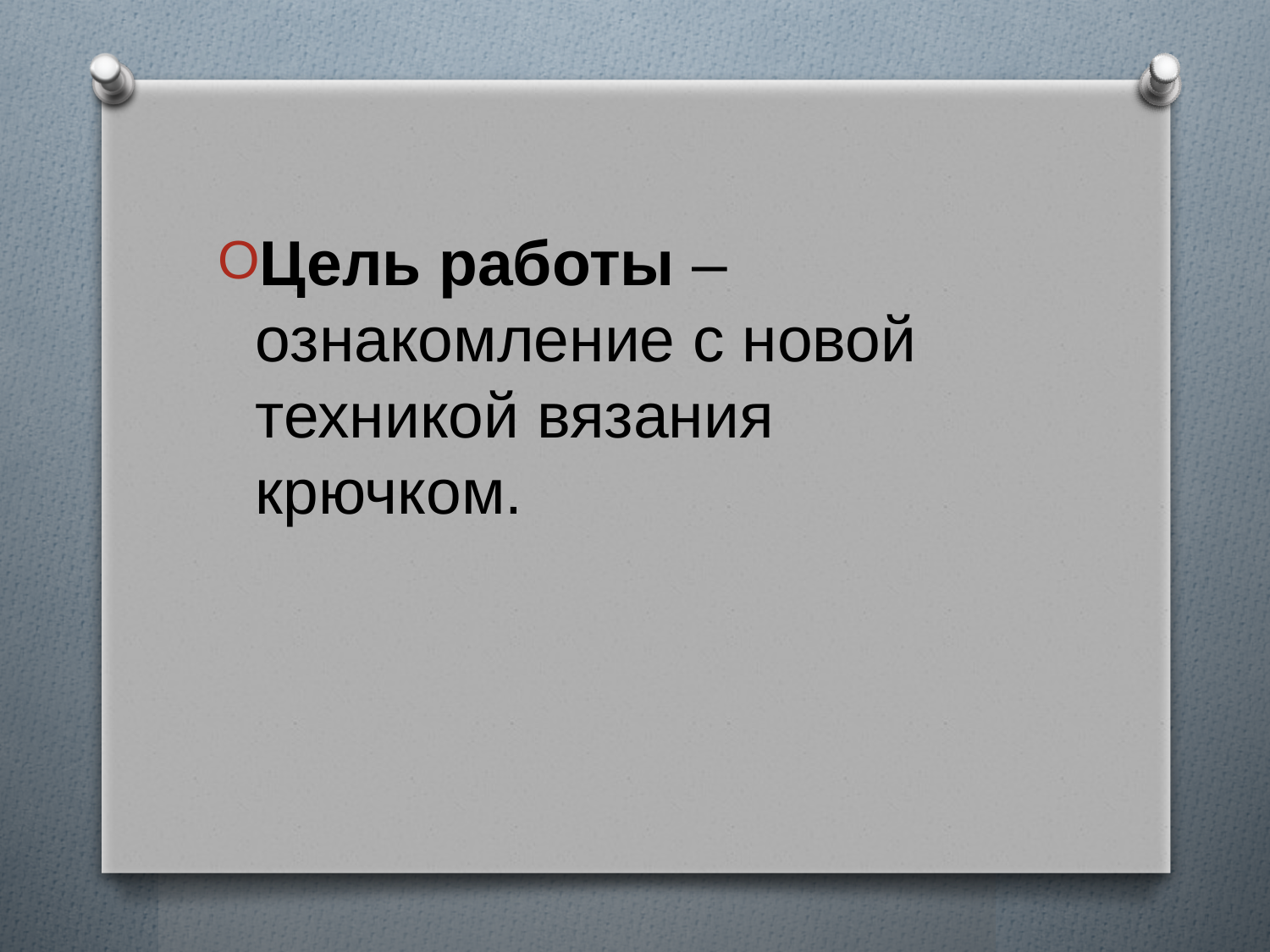

#
Цель работы – ознакомление с новой техникой вязания крючком.